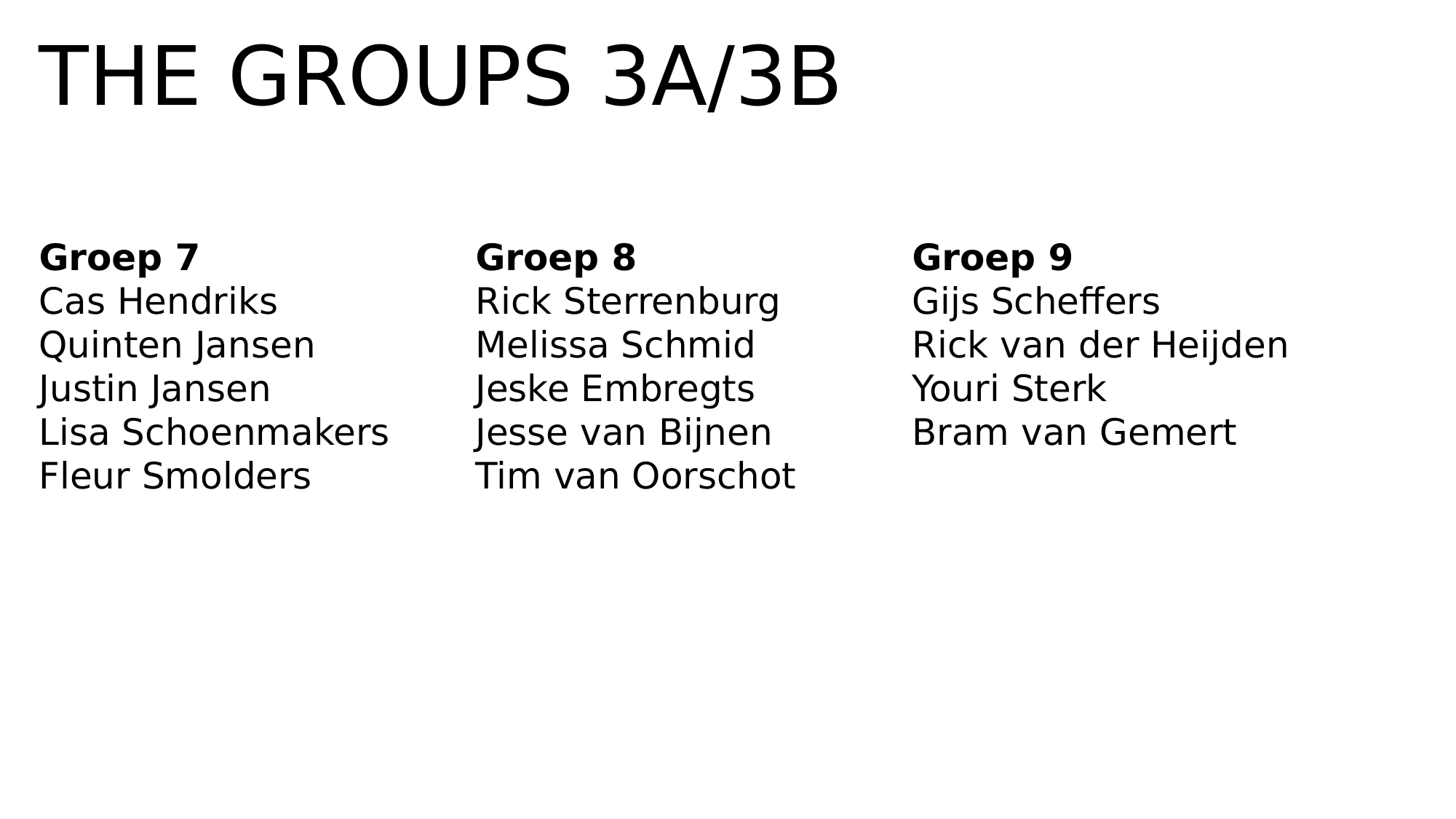

# The Groups 3A/3B
Groep 7			Groep 8			Groep 9
Cas Hendriks		Rick Sterrenburg		Gijs Scheffers
Quinten Jansen		Melissa Schmid		Rick van der Heijden
Justin Jansen		Jeske Embregts		Youri Sterk
Lisa Schoenmakers	Jesse van Bijnen		Bram van Gemert
Fleur Smolders		Tim van Oorschot